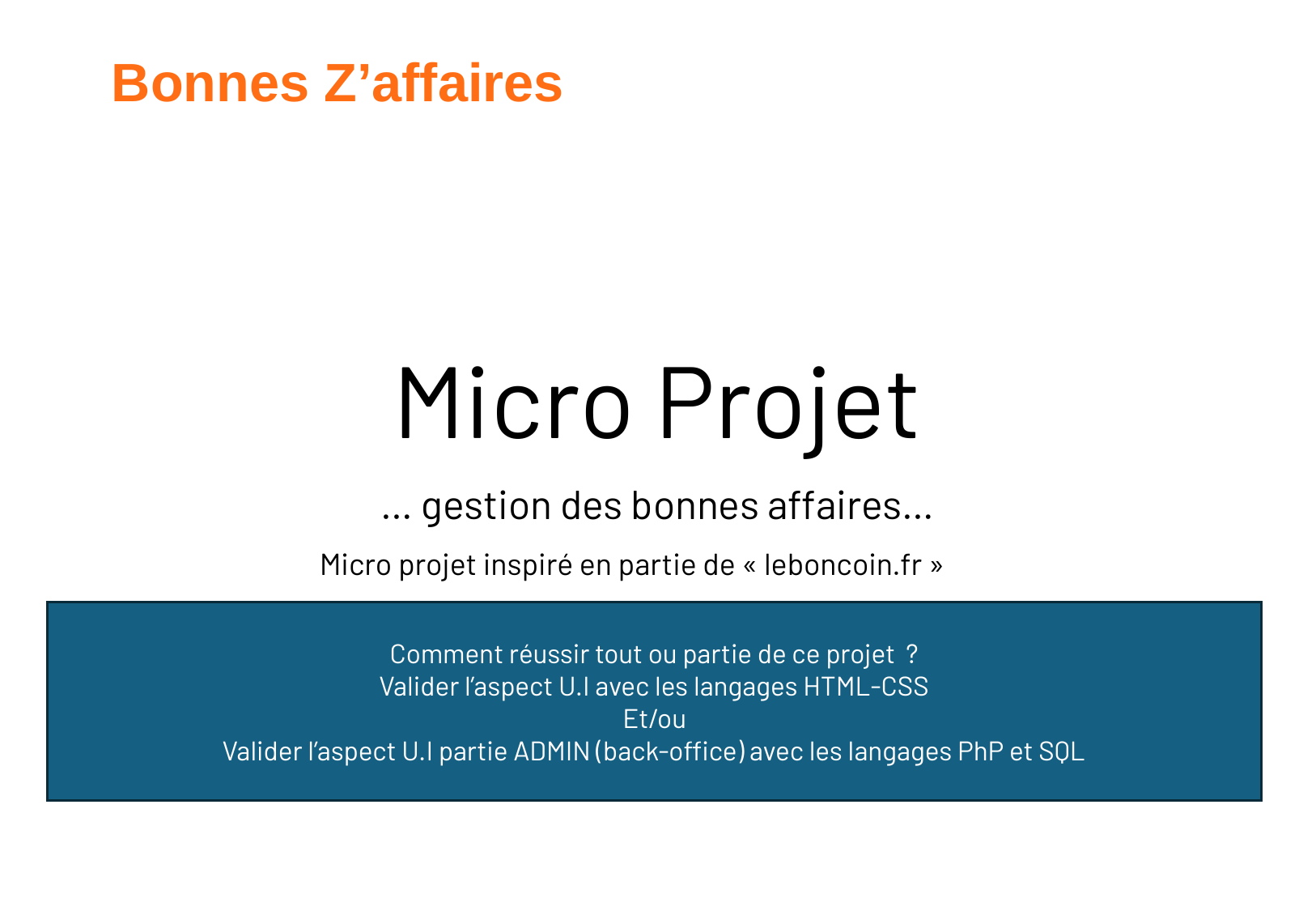

Bonnes Z’affaires
# Micro Projet
… gestion des bonnes affaires…
Micro projet inspiré en partie de « leboncoin.fr »
Comment réussir tout ou partie de ce projet  ?
Valider l’aspect U.I avec les langages HTML-CSS
Et/ou
Valider l’aspect U.I partie ADMIN (back-office) avec les langages PhP et SQL